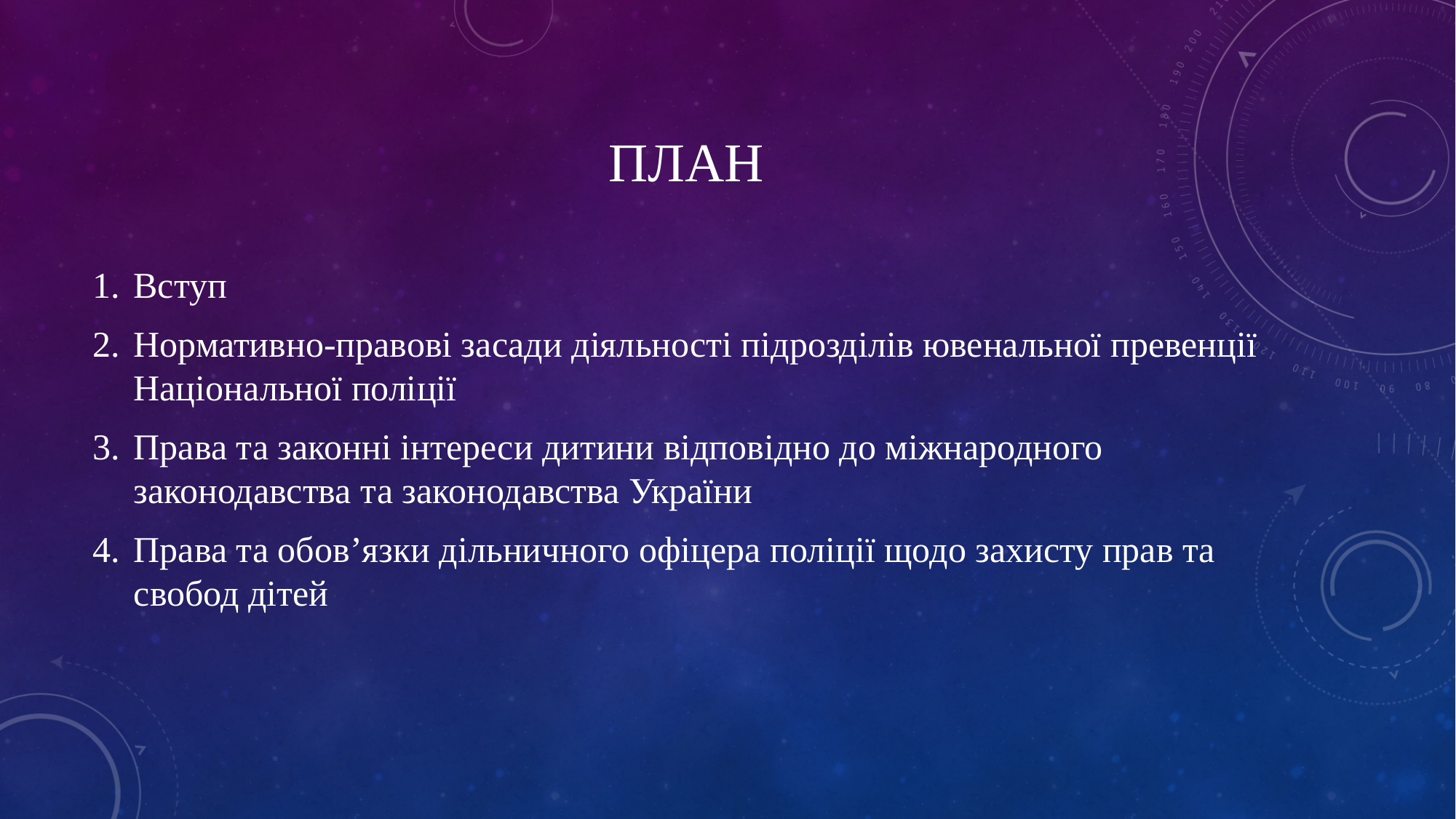

# ПЛАН
Вступ
Нормативно-правові засади діяльності підрозділів ювенальної превенції Національної поліції
Права та законні інтереси дитини відповідно до міжнародного законодавства та законодавства України
Права та обов’язки дільничного офіцера поліції щодо захисту прав та свобод дітей